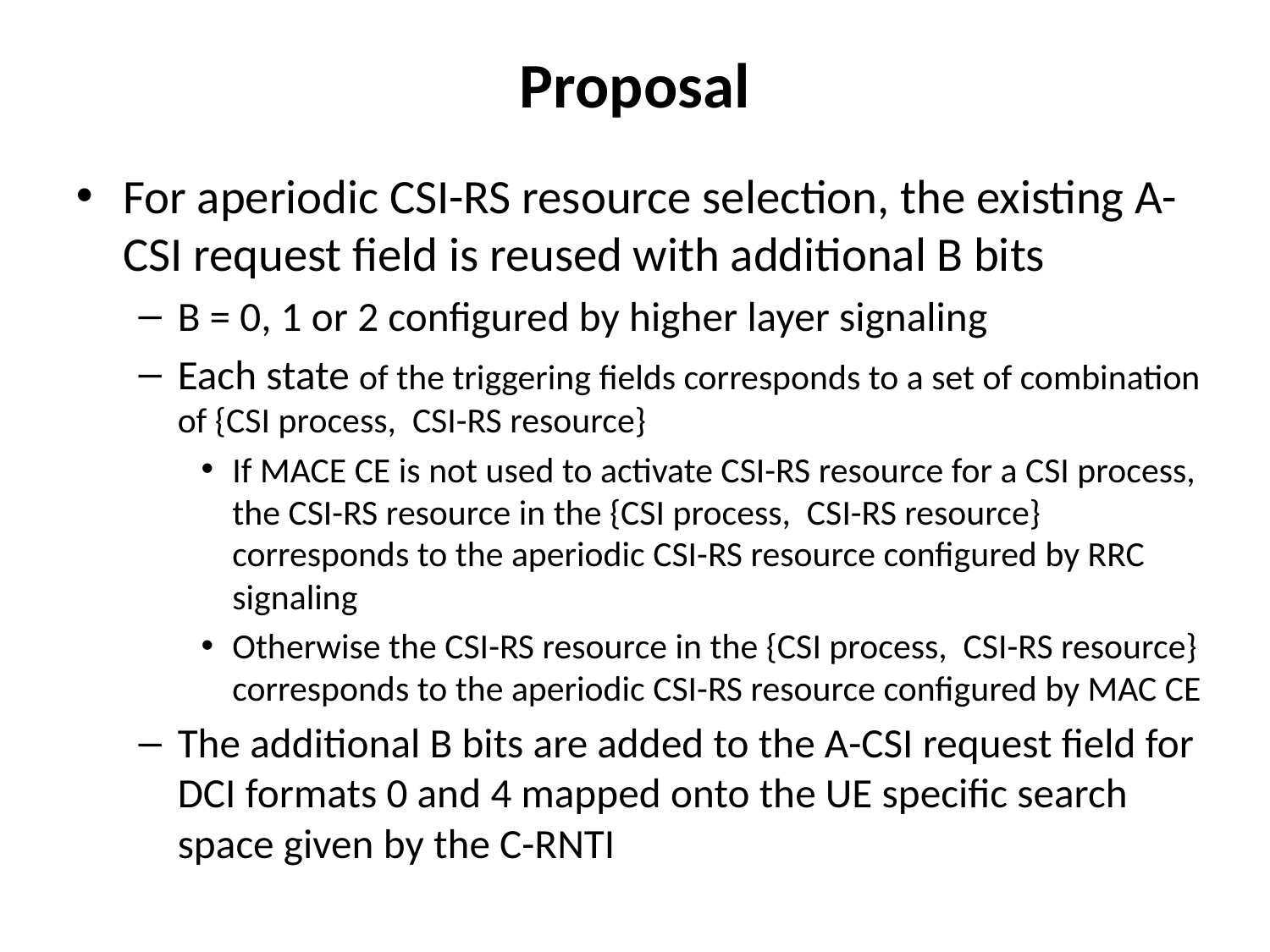

# Proposal
For aperiodic CSI-RS resource selection, the existing A-CSI request field is reused with additional B bits
B = 0, 1 or 2 configured by higher layer signaling
Each state of the triggering fields corresponds to a set of combination of {CSI process,  CSI-RS resource}
If MACE CE is not used to activate CSI-RS resource for a CSI process, the CSI-RS resource in the {CSI process,  CSI-RS resource} corresponds to the aperiodic CSI-RS resource configured by RRC signaling
Otherwise the CSI-RS resource in the {CSI process,  CSI-RS resource} corresponds to the aperiodic CSI-RS resource configured by MAC CE
The additional B bits are added to the A-CSI request field for DCI formats 0 and 4 mapped onto the UE specific search space given by the C-RNTI